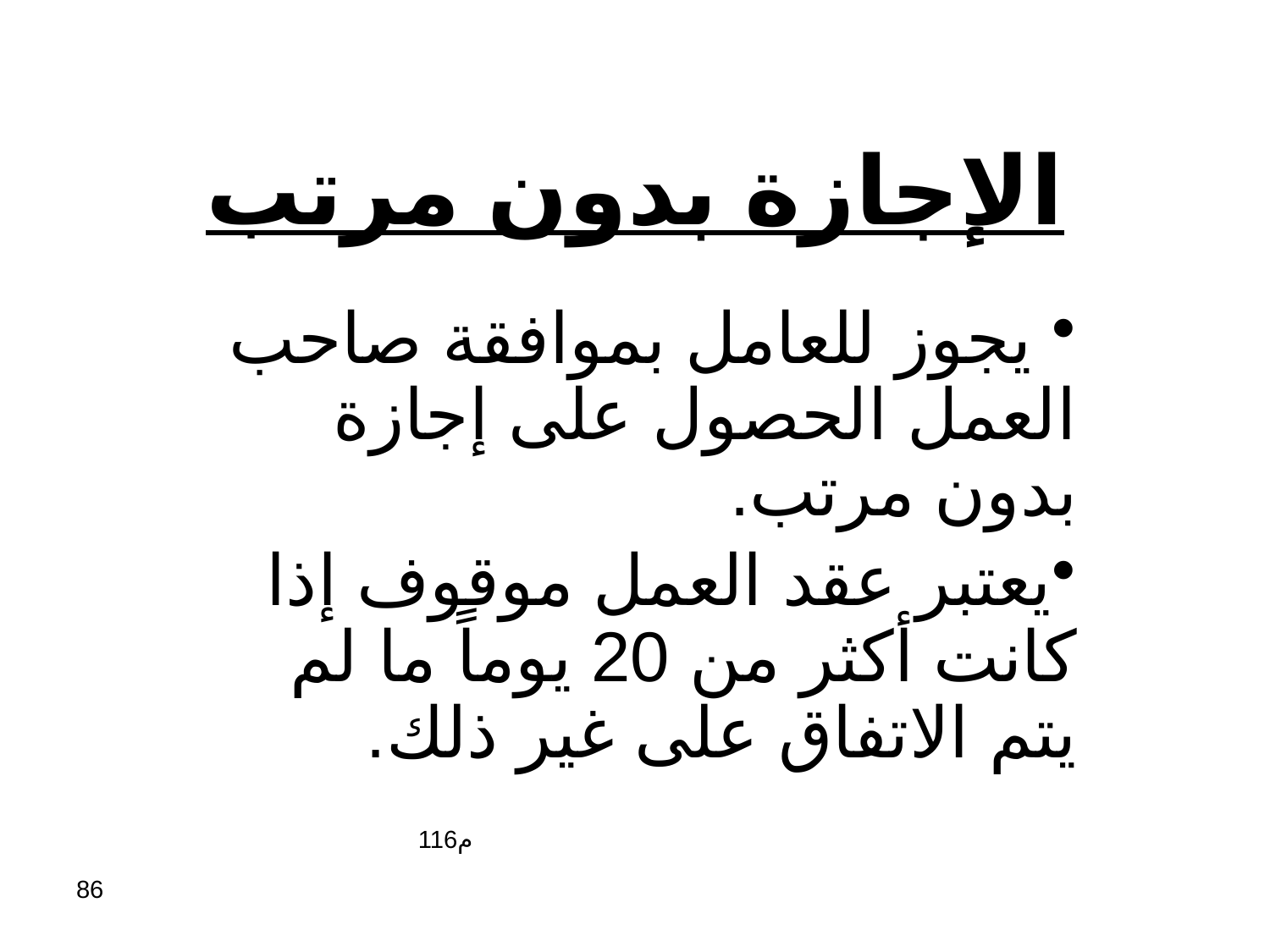

# الإجازة بدون مرتب
 يجوز للعامل بموافقة صاحب العمل الحصول على إجازة بدون مرتب.
يعتبر عقد العمل موقوف إذا كانت أكثر من 20 يوماً ما لم يتم الاتفاق على غير ذلك.
                                م116

86